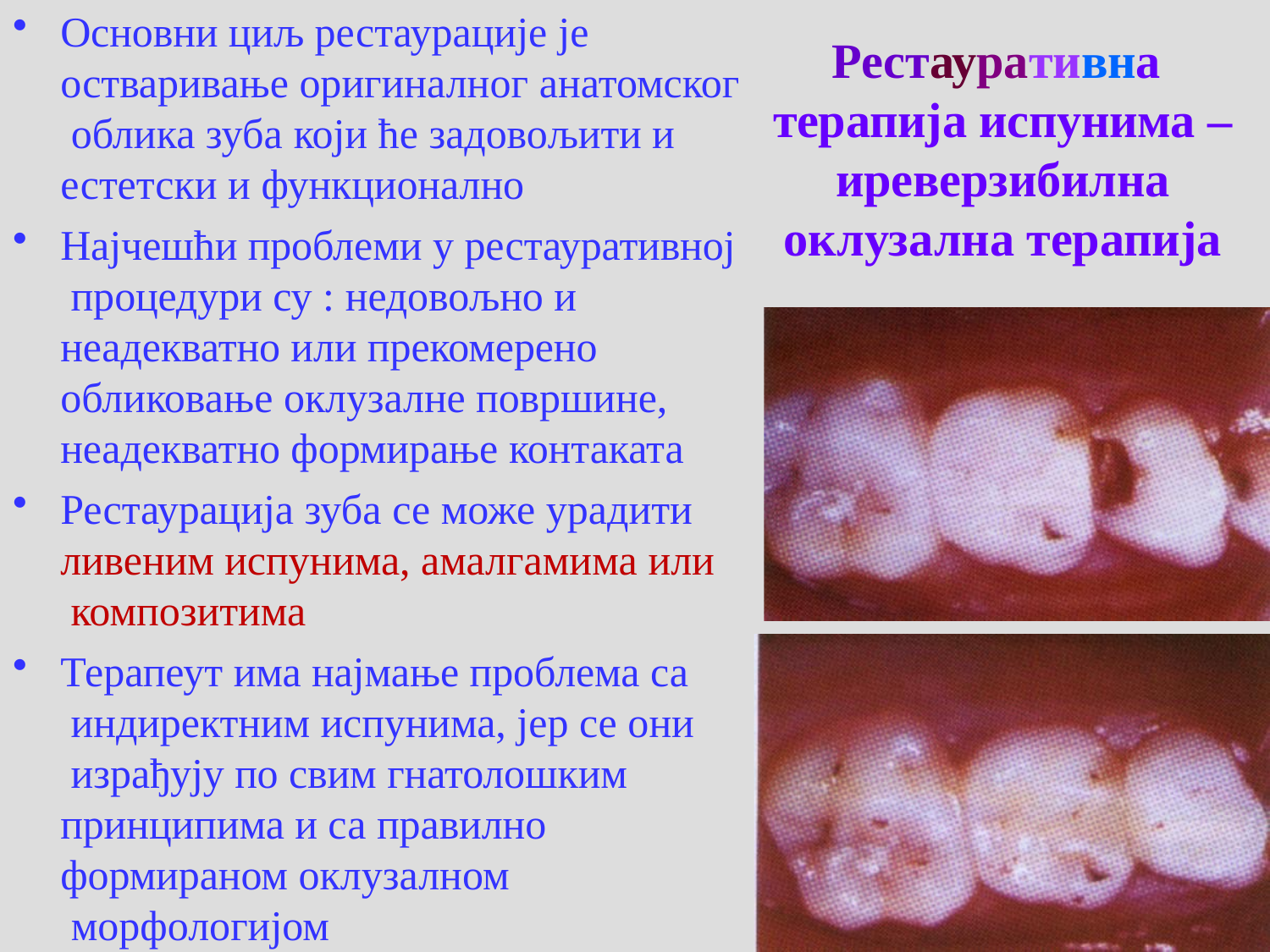

Основни циљ рестаурације је
остваривање оригиналног анатомског  облика зуба који ће задовољити и
естетски и функционално
Најчешћи проблеми у рестауративној  процедури су : недовољно и
неадекватно или прекомерено  обликовање оклузалне површине,  неадекватно формирање контаката
Рестаурација зуба се може урадити  ливеним испунима, амалгамима или  композитима
Терапеут има најмање проблема са  индиректним испунима, јер се они  израђују по свим гнатолошким  принципима и са правилно
формираном оклузалном  морфологијом
# Рестауративна  терапија испунима –  иреверзибилна  оклузална терапија